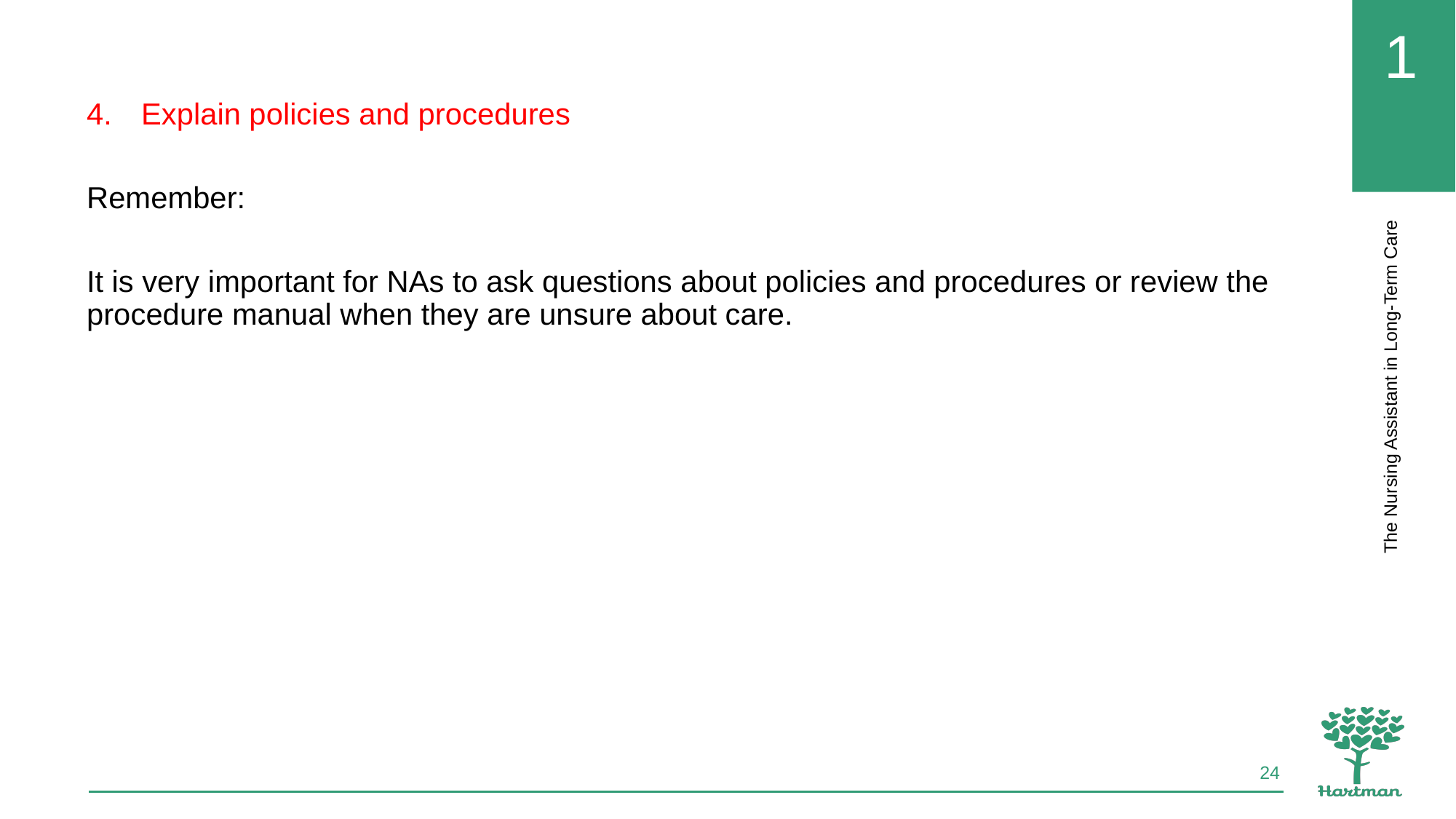

Explain policies and procedures

Remember:

It is very important for NAs to ask questions about policies and procedures or review the procedure manual when they are unsure about care.

24